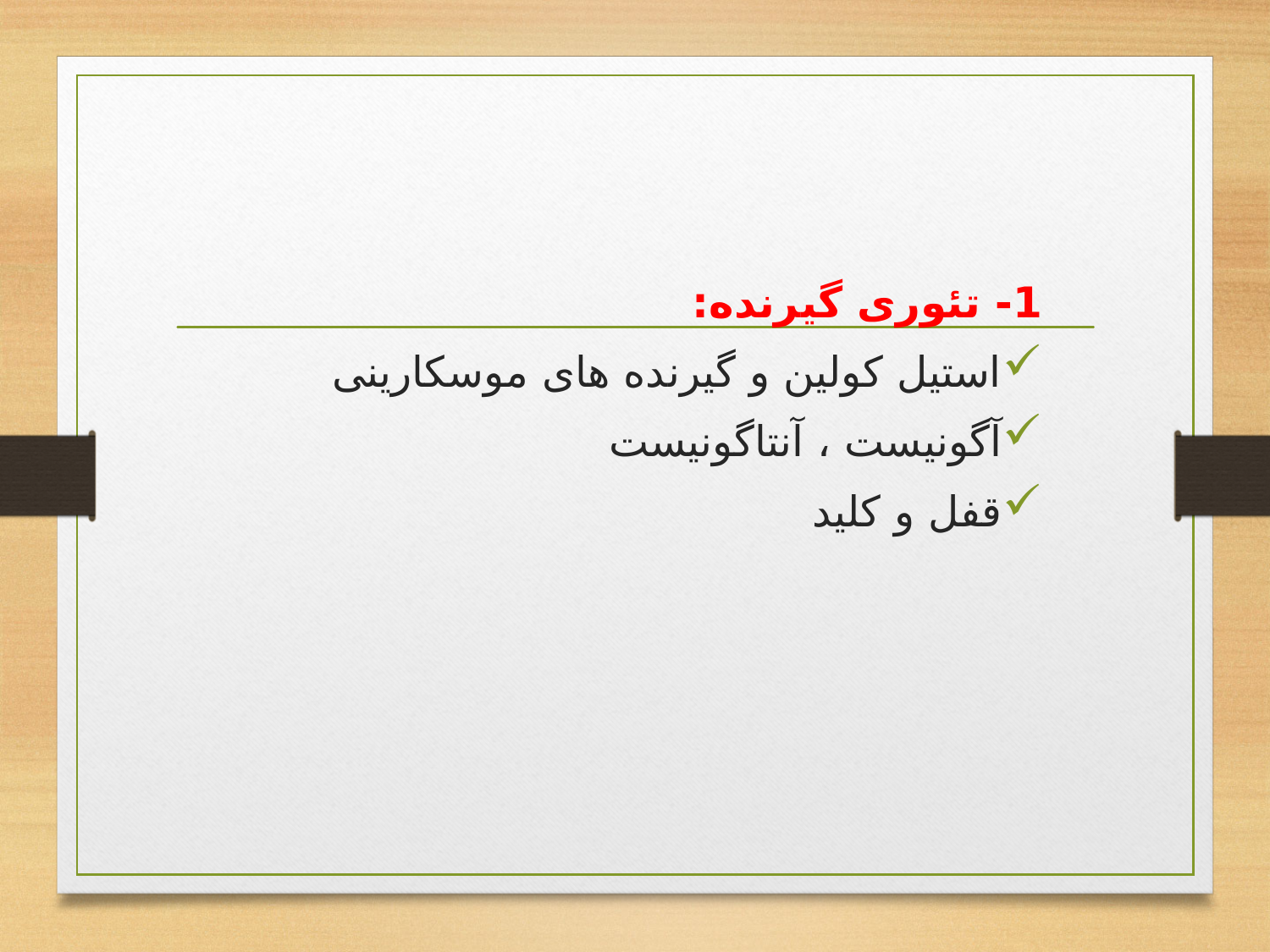

1- تئوری گیرنده:
استیل کولین و گیرنده های موسکارینی
آگونیست ، آنتاگونیست
قفل و کلید